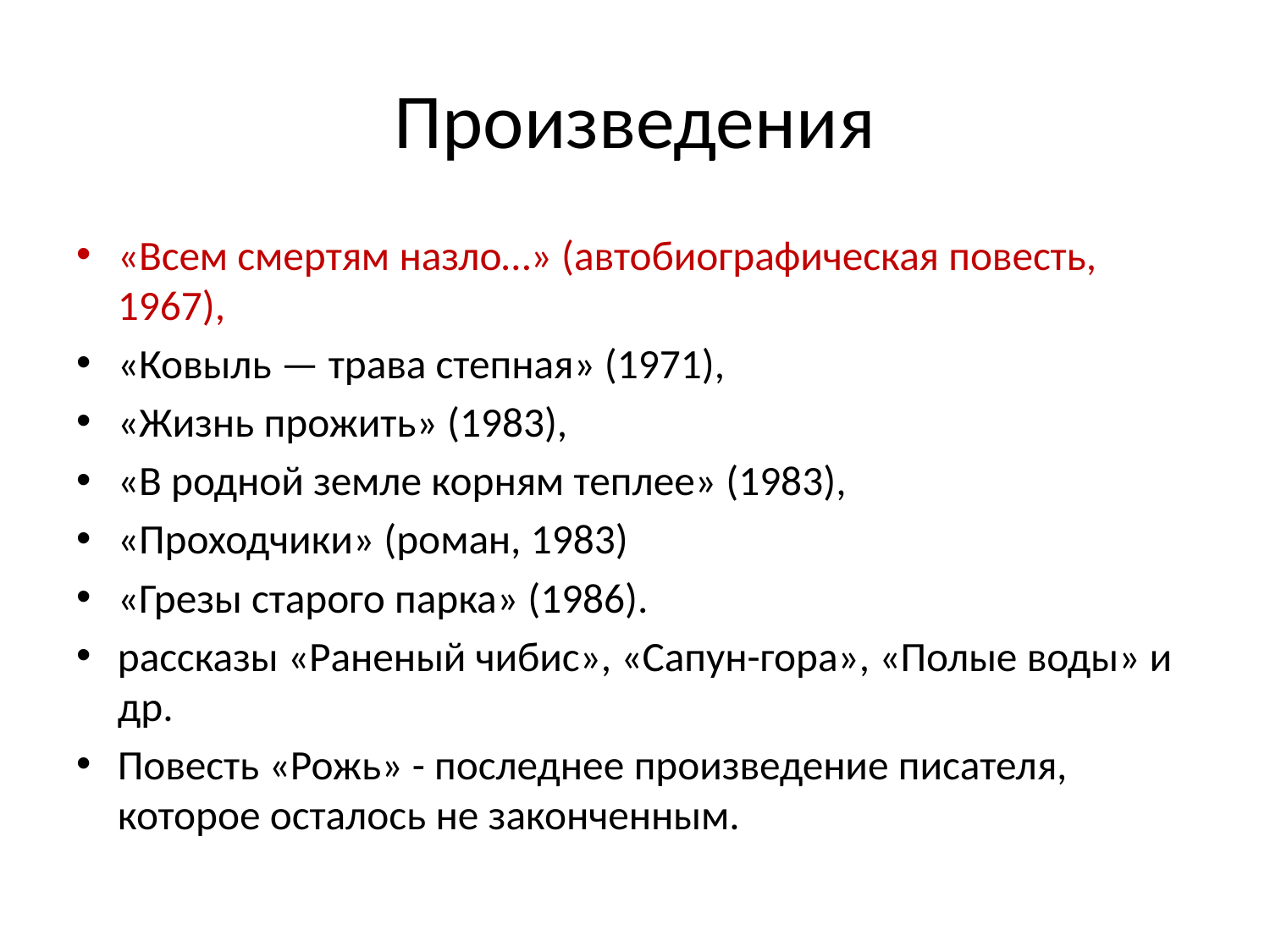

# Произведения
«Всем смертям назло…» (автобиографическая повесть, 1967),
«Ковыль — трава степная» (1971),
«Жизнь прожить» (1983),
«В родной земле корням теплее» (1983),
«Проходчики» (роман, 1983)
«Грезы старого парка» (1986).
рассказы «Раненый чибис», «Сапун-гора», «Полые воды» и др.
Повесть «Рожь» - последнее произведение писателя, которое осталось не законченным.